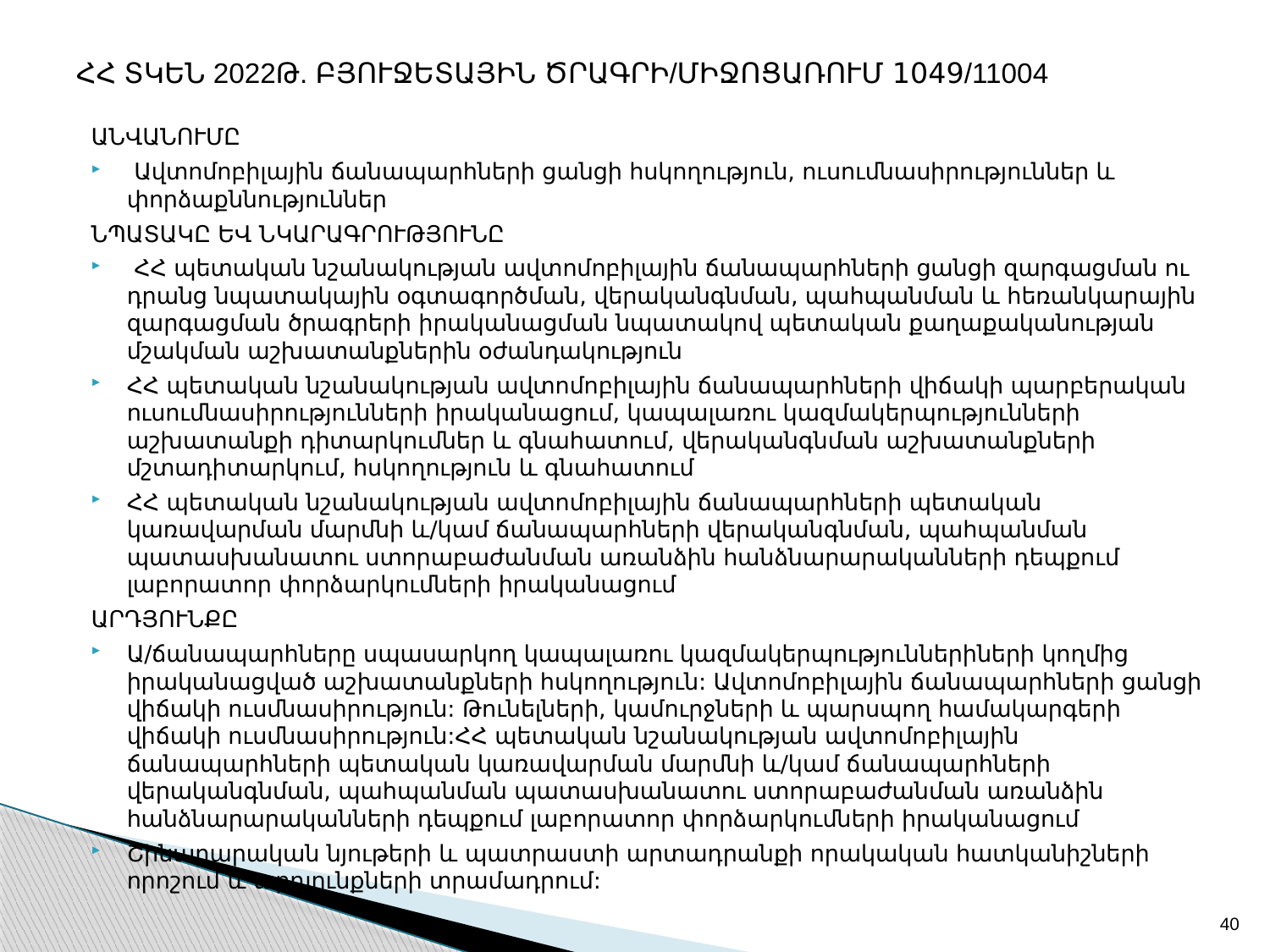

# ՀՀ ՏԿԵՆ 2022Թ. ԲՅՈՒՋԵՏԱՅԻՆ ԾՐԱԳՐԻ/ՄԻՋՈՑԱՌՈՒՄ 1049/11004
ԱՆՎԱՆՈՒՄԸ
 Ավտոմոբիլային ճանապարհների ցանցի հսկողություն, ուսումնասիրություններ և փորձաքննություններ
ՆՊԱՏԱԿԸ ԵՎ ՆԿԱՐԱԳՐՈՒԹՅՈՒՆԸ
 ՀՀ պետական նշանակության ավտոմոբիլային ճանապարհների ցանցի զարգացման ու դրանց նպատակային օգտագործման, վերականգնման, պահպանման և հեռանկարային զարգացման ծրագրերի իրականացման նպատակով պետական քաղաքականության մշակման աշխատանքներին օժանդակություն
ՀՀ պետական նշանակության ավտոմոբիլային ճանապարհների վիճակի պարբերական ուսումնասիրությունների իրականացում, կապալառու կազմակերպությունների աշխատանքի դիտարկումներ և գնահատում, վերականգնման աշխատանքների մշտադիտարկում, հսկողություն և գնահատում
ՀՀ պետական նշանակության ավտոմոբիլային ճանապարհների պետական կառավարման մարմնի և/կամ ճանապարհների վերականգնման, պահպանման պատասխանատու ստորաբաժանման առանձին հանձնարարականների դեպքում լաբորատոր փորձարկումների իրականացում
ԱՐԴՅՈՒՆՔԸ
Ա/ճանապարհները սպասարկող կապալառու կազմակերպություններիների կողմից իրականացված աշխատանքների հսկողություն: Ավտոմոբիլային ճանապարհների ցանցի վիճակի ուսմնասիրություն: Թունելների, կամուրջների և պարսպող համակարգերի վիճակի ուսմնասիրություն:ՀՀ պետական նշանակության ավտոմոբիլային ճանապարհների պետական կառավարման մարմնի և/կամ ճանապարհների վերականգնման, պահպանման պատասխանատու ստորաբաժանման առանձին հանձնարարականների դեպքում լաբորատոր փորձարկումների իրականացում
Շինարարական նյութերի և պատրաստի արտադրանքի որակական հատկանիշների որոշում և արդյունքների տրամադրում:
40